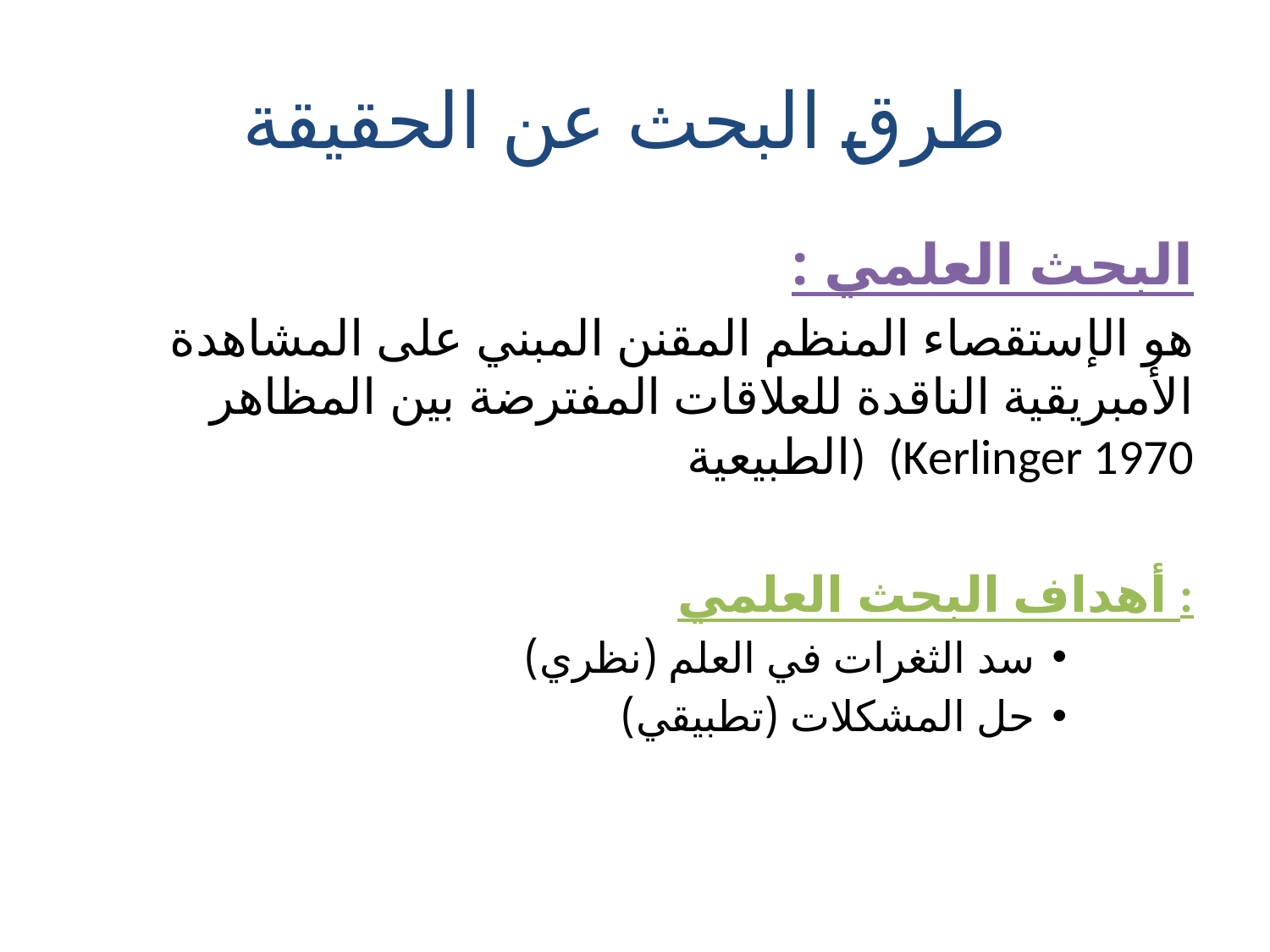

# طرق البحث عن الحقيقة
البحث العلمي :
هو الإستقصاء المنظم المقنن المبني على المشاهدة الأمبريقية الناقدة للعلاقات المفترضة بين المظاهر الطبيعية)  (Kerlinger 1970

أهداف البحث العلمي :
سد الثغرات في العلم (نظري)
حل المشكلات (تطبيقي)